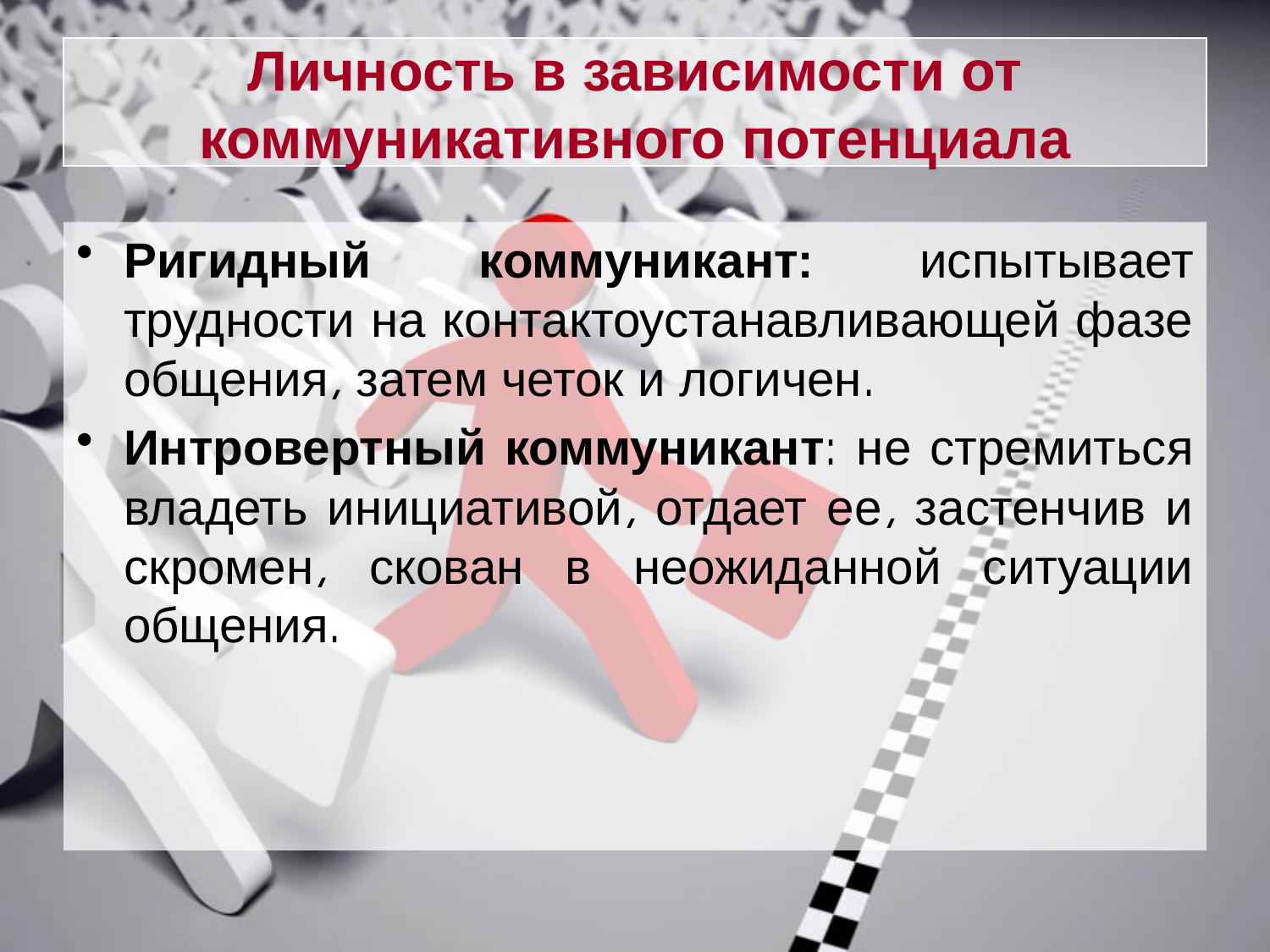

# Личность в зависимости от коммуникативного потенциала
Ригидный коммуникант: испытывает трудности на контактоустанавливающей фазе общения, затем четок и логичен.
Интровертный коммуникант: не стремиться владеть инициативой, отдает ее, застенчив и скромен, скован в неожиданной ситуации общения.